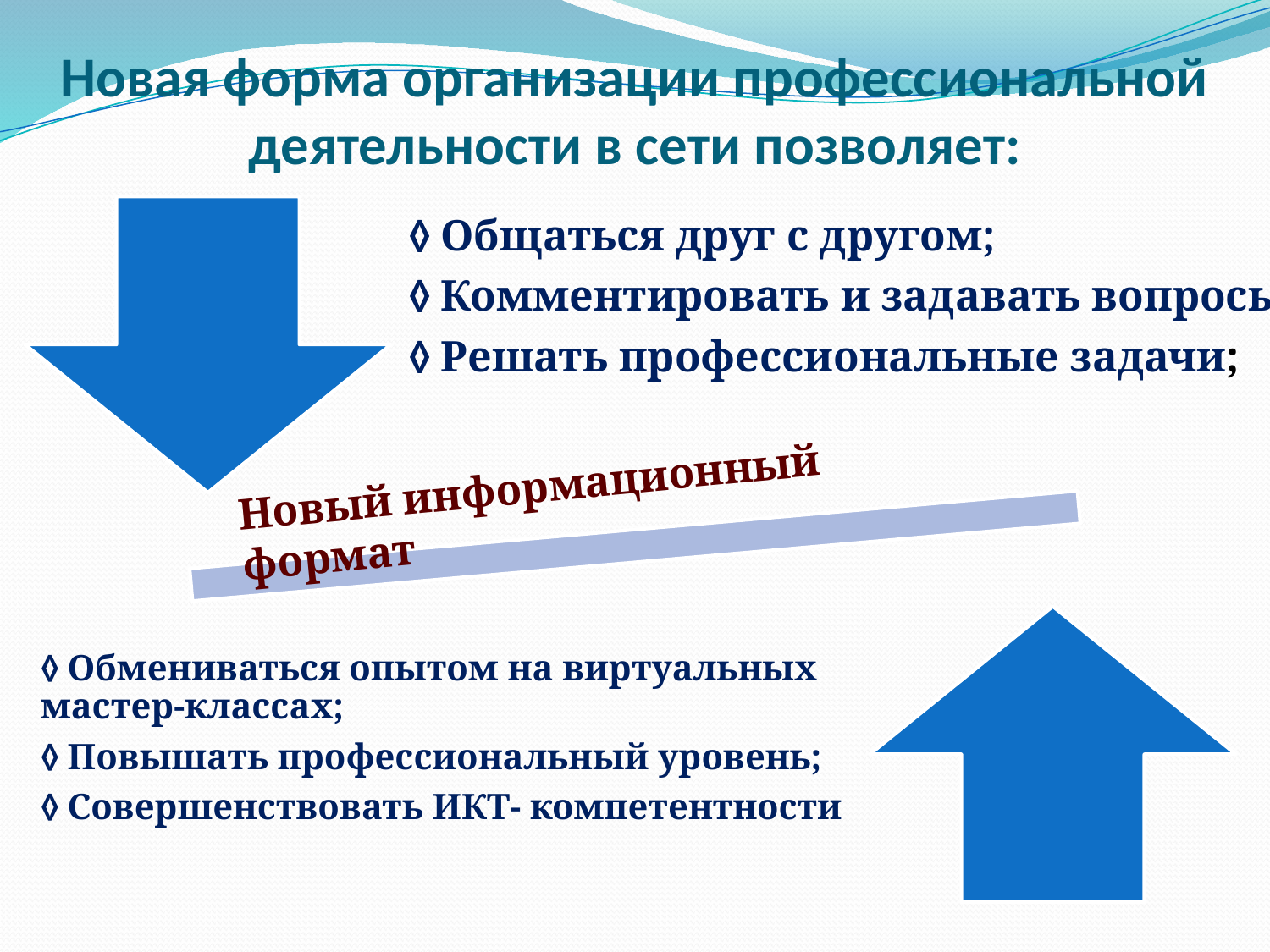

# Новая форма организации профессиональной деятельности в сети позволяет:
◊ Общаться друг с другом;
◊ Комментировать и задавать вопросы;
◊ Решать профессиональные задачи;

◊ Обмениваться опытом на виртуальных мастер-классах;
◊ Повышать профессиональный уровень;
◊ Совершенствовать ИКТ- компетентности

Новый информационный формат